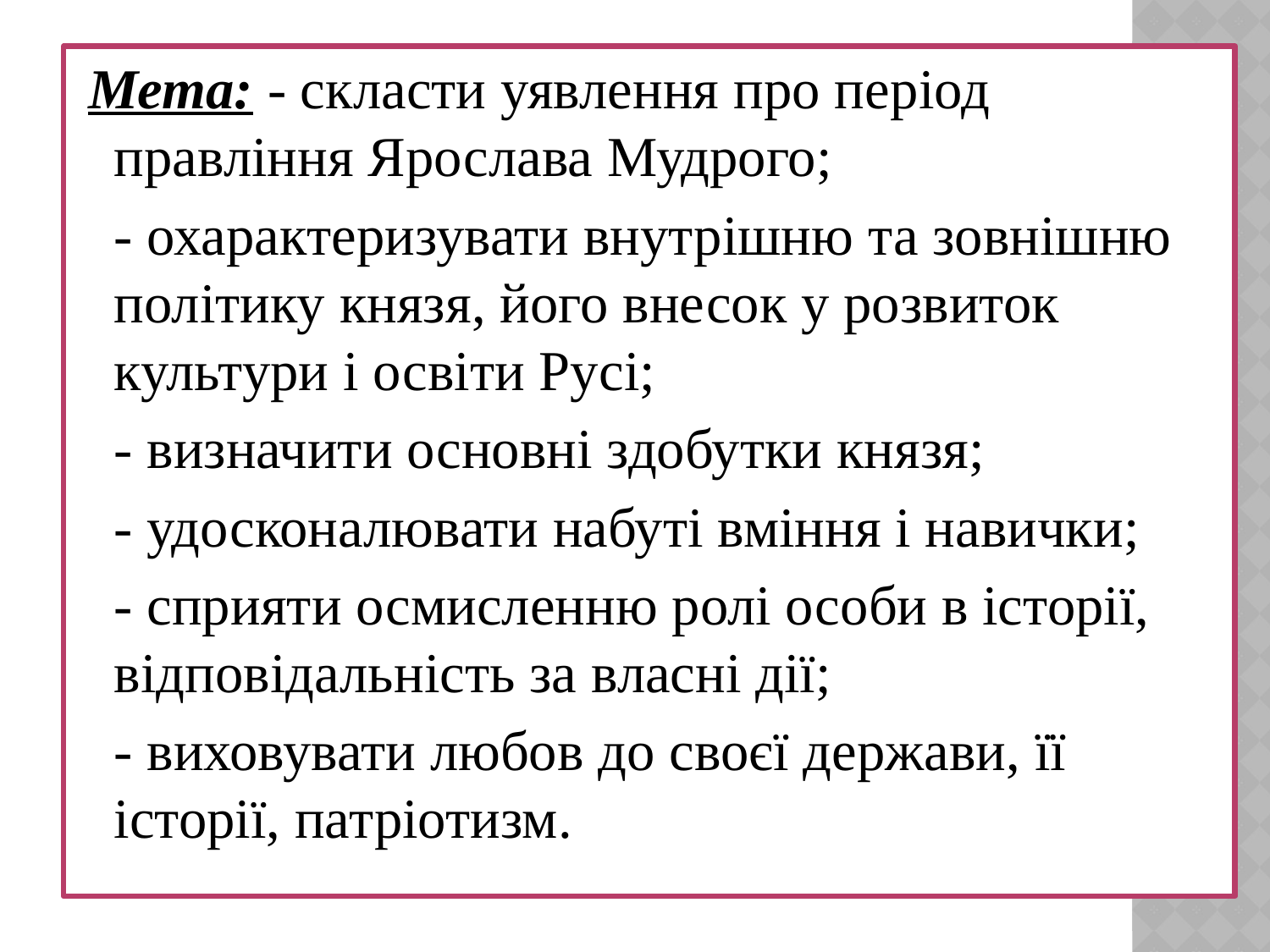

Мета: - скласти уявлення про період правління Ярослава Мудрого;
	- охарактеризувати внутрішню та зовнішню політику князя, його внесок у розвиток культури і освіти Русі;
	- визначити основні здобутки князя;
	- удосконалювати набуті вміння і навички;
	- сприяти осмисленню ролі особи в історії, відповідальність за власні дії;
	- виховувати любов до своєї держави, її історії, патріотизм.